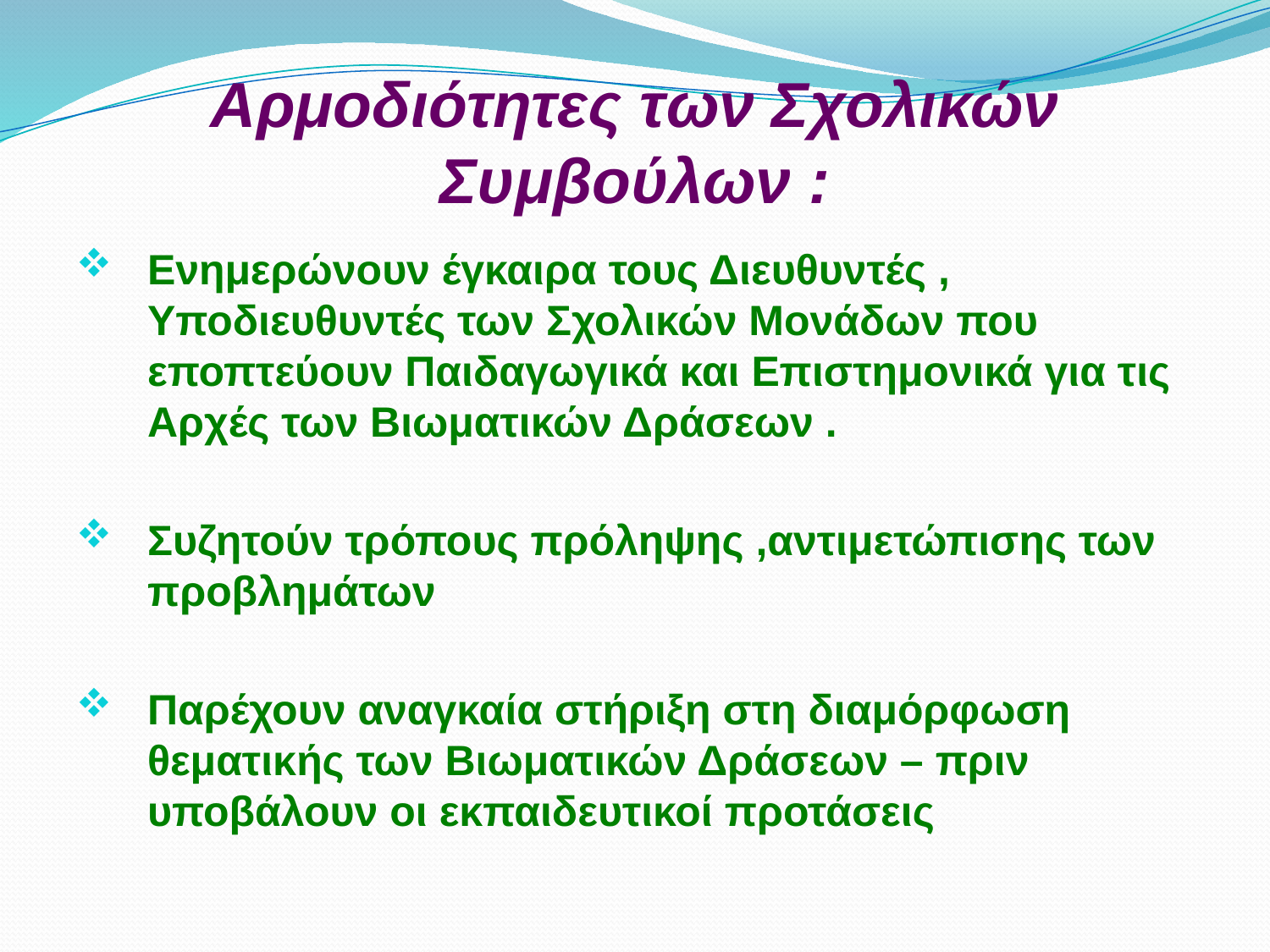

# Αρμοδιότητες των Σχολικών Συμβούλων :
Ενημερώνουν έγκαιρα τους Διευθυντές , Υποδιευθυντές των Σχολικών Μονάδων που εποπτεύουν Παιδαγωγικά και Επιστημονικά για τις Αρχές των Βιωματικών Δράσεων .

Συζητούν τρόπους πρόληψης ,αντιμετώπισης των προβλημάτων

Παρέχουν αναγκαία στήριξη στη διαμόρφωση θεματικής των Βιωματικών Δράσεων – πριν υποβάλουν οι εκπαιδευτικοί προτάσεις